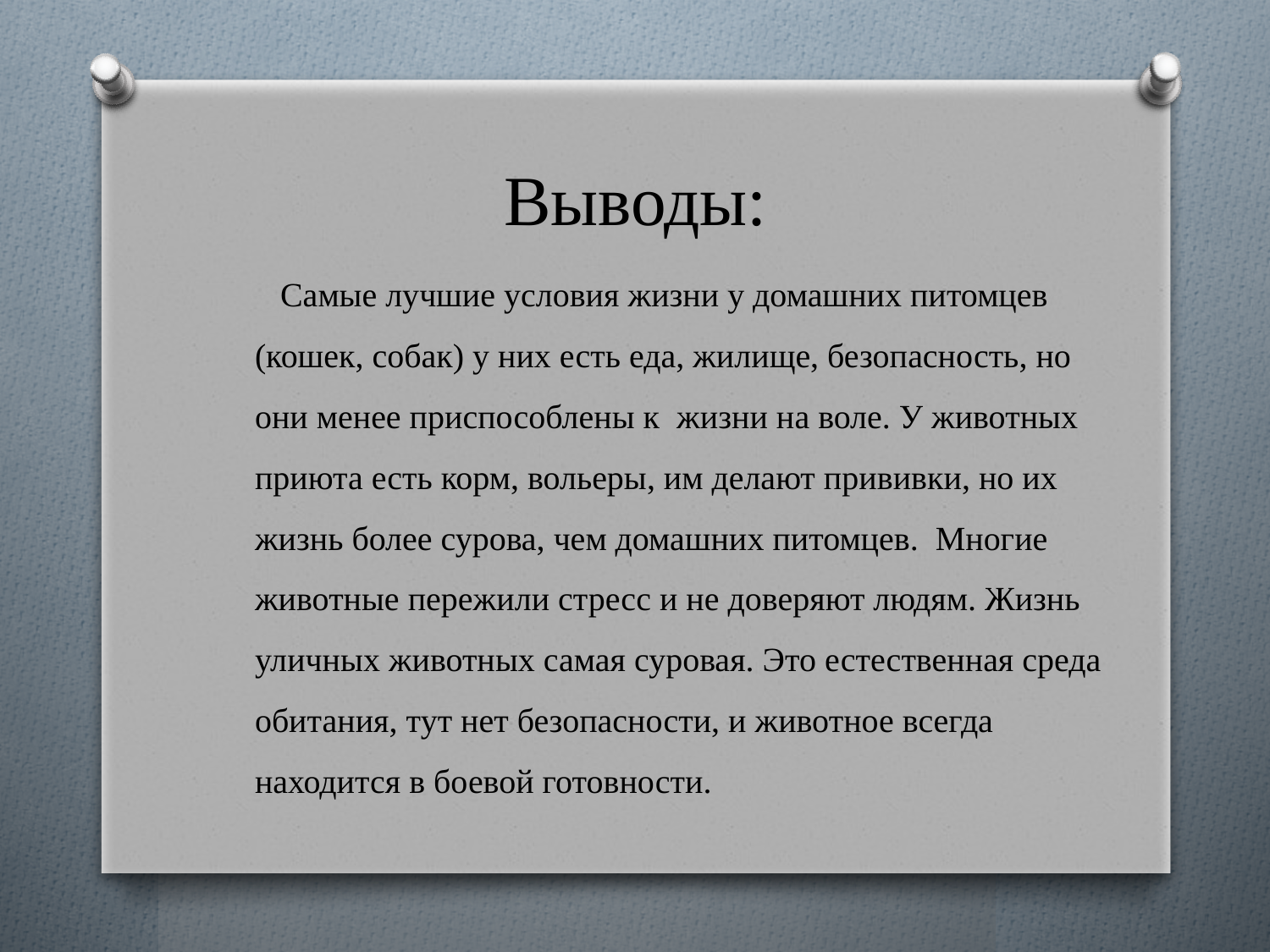

# Выводы:
   Самые лучшие условия жизни у домашних питомцев (кошек, собак) у них есть еда, жилище, безопасность, но они менее приспособлены к  жизни на воле. У животных приюта есть корм, вольеры, им делают прививки, но их жизнь более сурова, чем домашних питомцев.  Многие животные пережили стресс и не доверяют людям. Жизнь  уличных животных самая суровая. Это естественная среда обитания, тут нет безопасности, и животное всегда находится в боевой готовности.